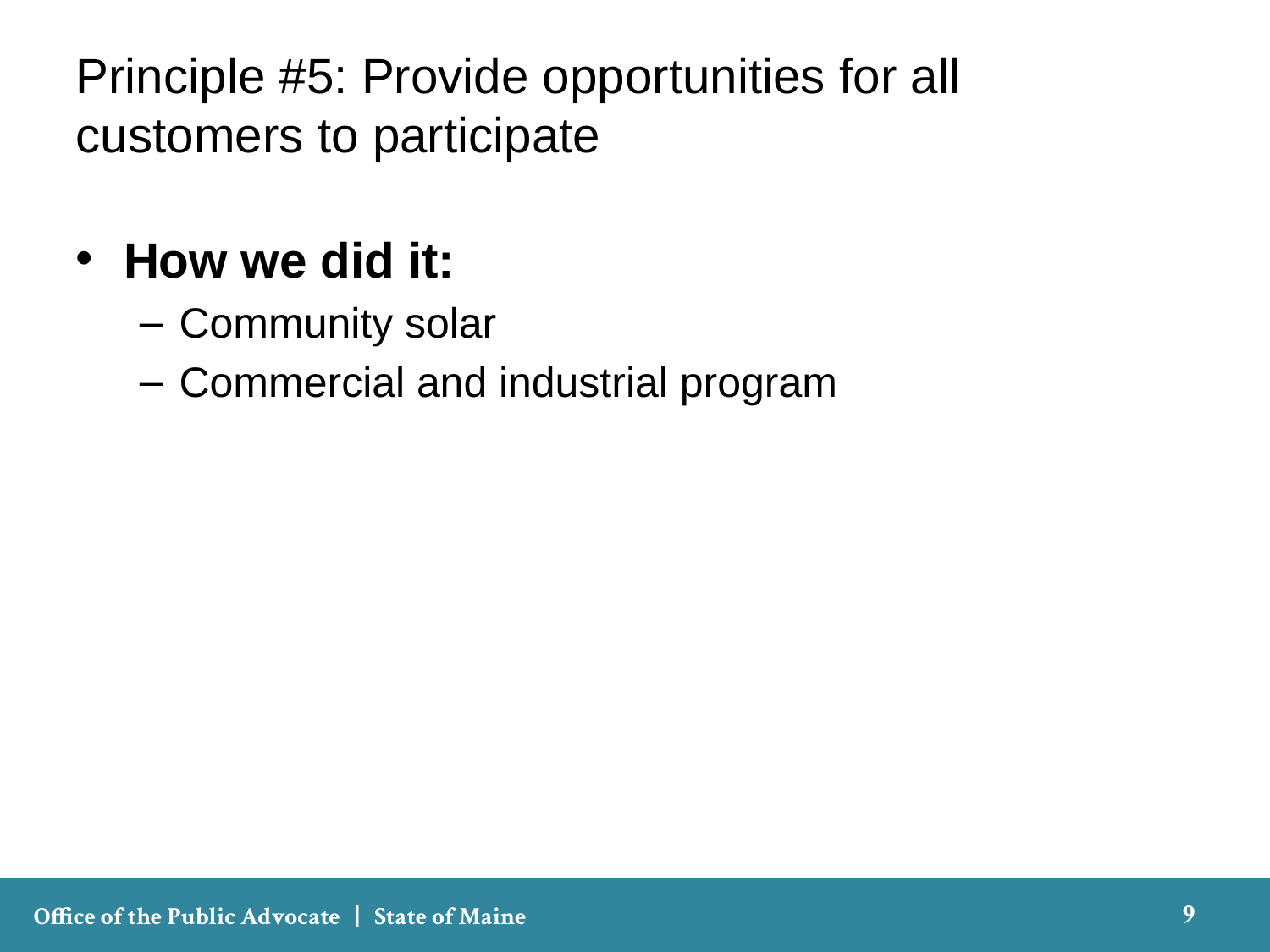

# Principle #5: Provide opportunities for all customers to participate
How we did it:
Community solar
Commercial and industrial program

9